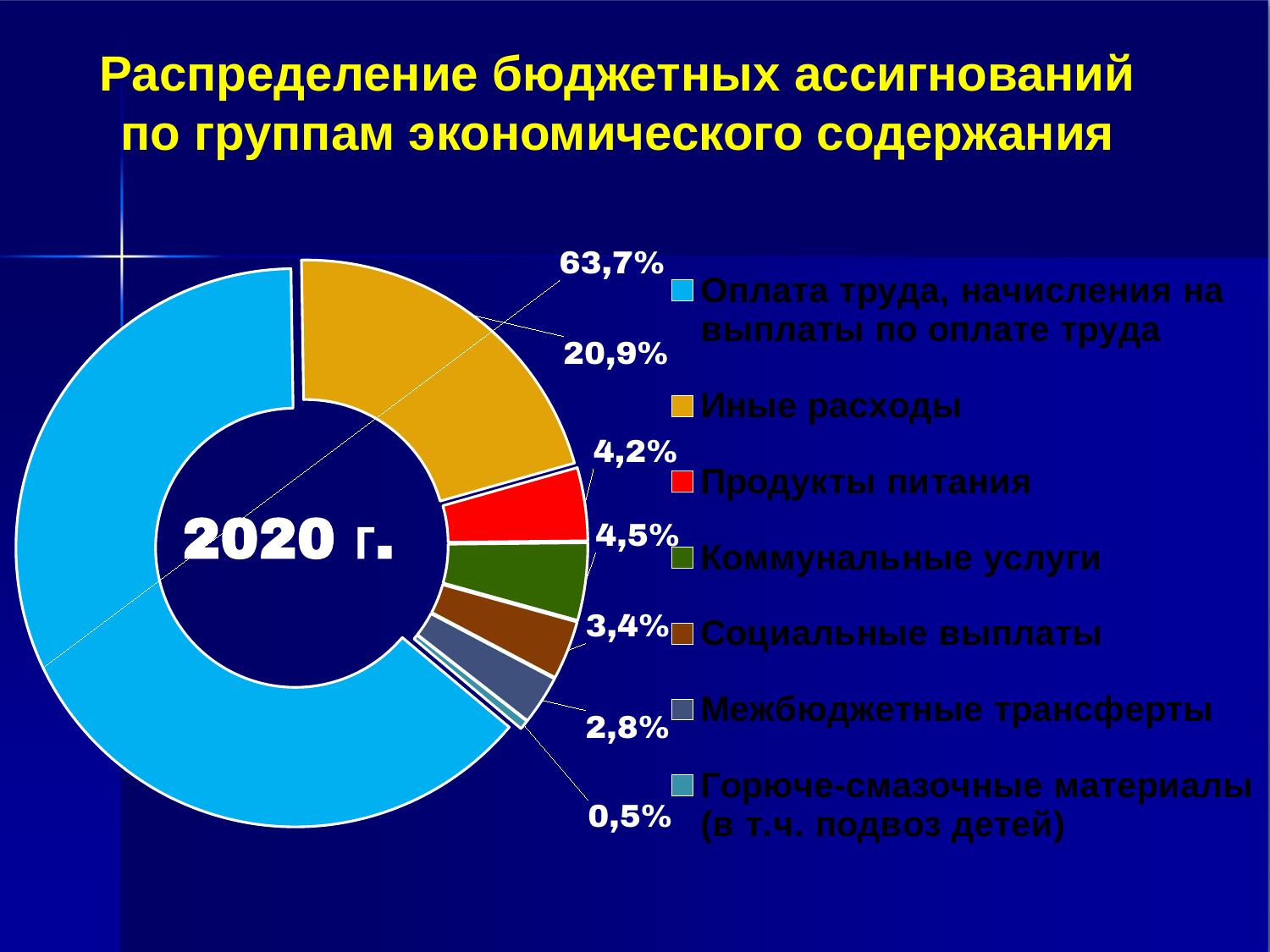

Распределение бюджетных ассигнований
по группам экономического содержания

### Chart

| Category | Продажи |
|---|---|
| Оплата труда, начисления на выплаты по оплате труда | 351270.6 |
| Иные расходы | 115088.8 |
| Продукты питания | 23321.7 |
| Коммунальные услуги | 24725.4 |
| Социальные выплаты | 18837.7 |
| Межбюджетные трансферты | 15697.7 |
| Горюче-смазочные материалы (в т.ч. подвоз детей) | 2989.4 |